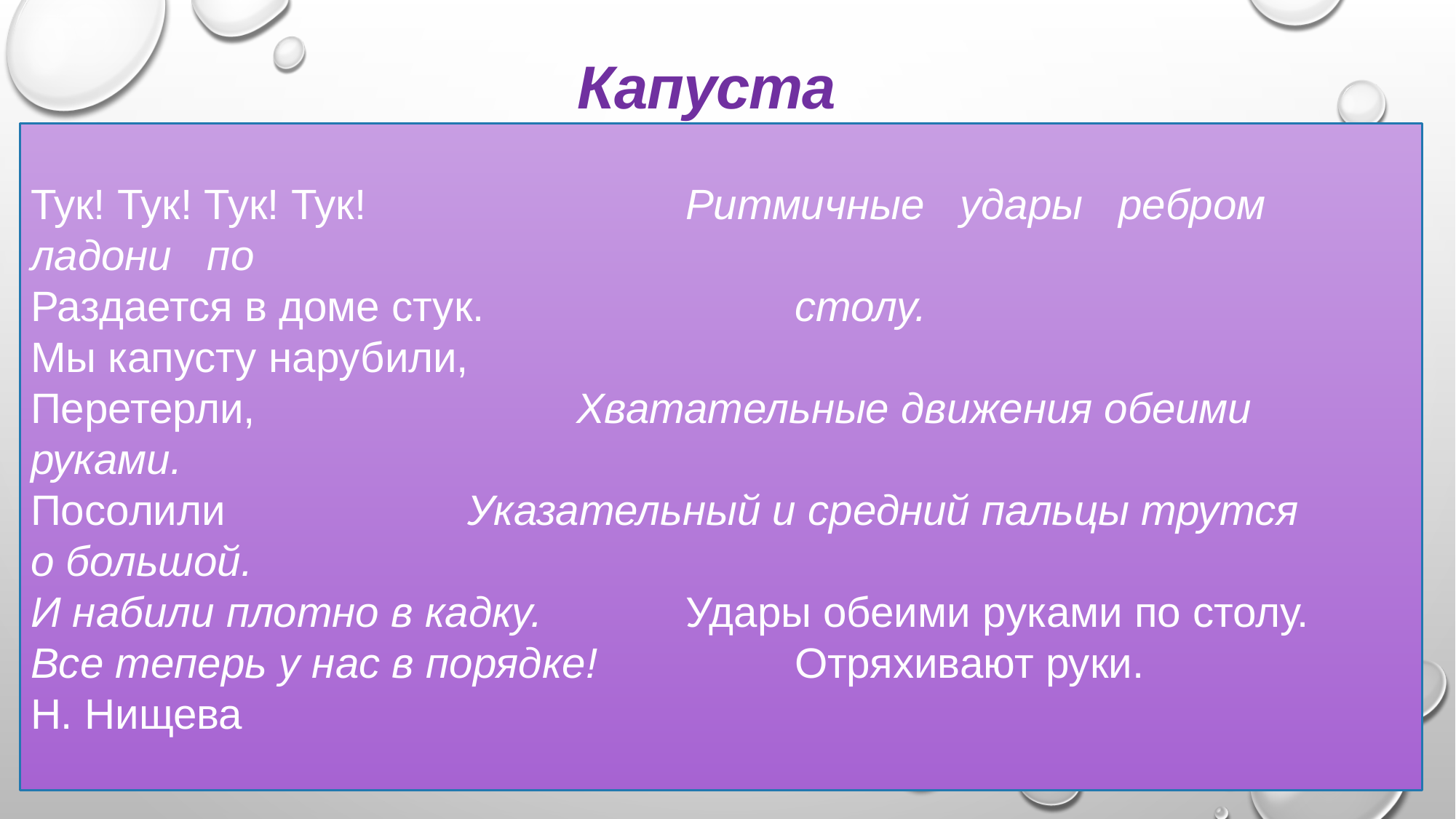

Капуста
Тук! Тук! Тук! Тук!			Ритмичные   удары   ребром   ладони   по
Раздается в доме стук.			столу.
Мы капусту нарубили,
Перетерли,			Хватательные движения обеими руками.
Посолили			Указательный и средний пальцы трутся
о большой.
И набили плотно в кадку.		Удары обеими руками по столу.
Все теперь у нас в порядке!		Отряхивают руки.
Н. Нищева